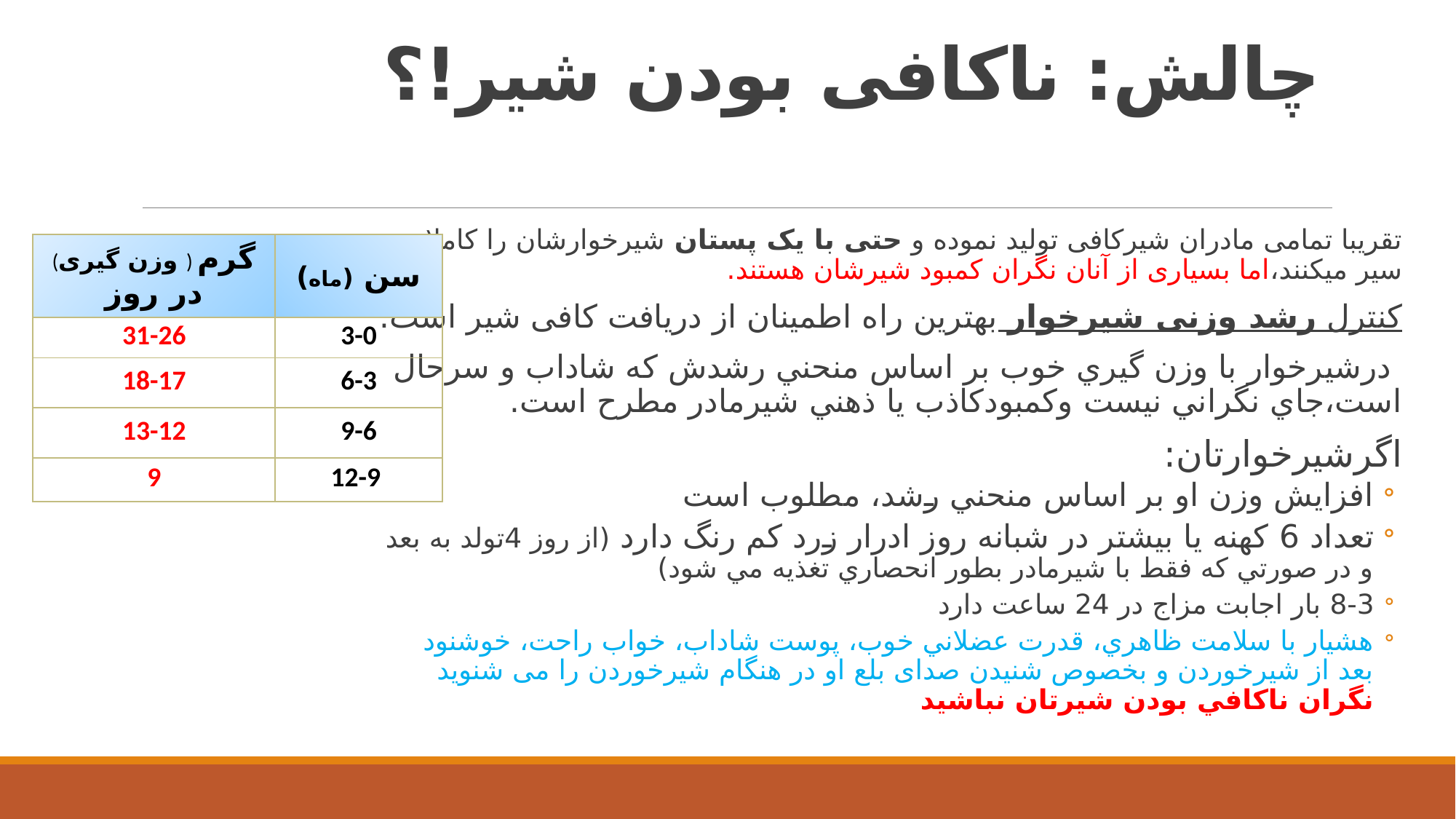

# چالش: ناکافی بودن شیر!؟
تقریبا تمامی مادران شیرکافی تولید نموده و حتی با یک پستان شیرخوارشان را کاملا سیر میکنند،اما بسیاری از آنان نگران کمبود شیرشان هستند.
کنترل رشد وزنی شیرخوار بهترین راه اطمینان از دریافت کافی شیر است.
 درشيرخوار با وزن گيري خوب بر اساس منحني رشدش که شاداب و سرحال است،جاي نگراني نيست وکمبودكاذب يا ذهني شيرمادر مطرح است.
اگرشیرخوارتان:
افزايش وزن او بر اساس منحني رشد، مطلوب است
تعداد 6 كهنه يا بيشتر در شبانه روز ادرار زرد كم رنگ دارد (از روز 4تولد به بعد و در صورتي كه فقط با شيرمادر بطور انحصاري تغذيه مي شود)
8-3 بار اجابت مزاج در 24 ساعت دارد
هشيار با سلامت ظاهري، قدرت عضلاني خوب، پوست شاداب، خواب راحت، خوشنود بعد از شيرخوردن و بخصوص شنيدن صدای بلع او در هنگام شیرخوردن را می شنوید نگران ناكافي بودن شيرتان نباشيد

| (وزن گیری ) گرم در روز | سن (ماه) |
| --- | --- |
| 31-26 | 3-0 |
| 18-17 | 6-3 |
| 13-12 | 9-6 |
| 9 | 12-9 |